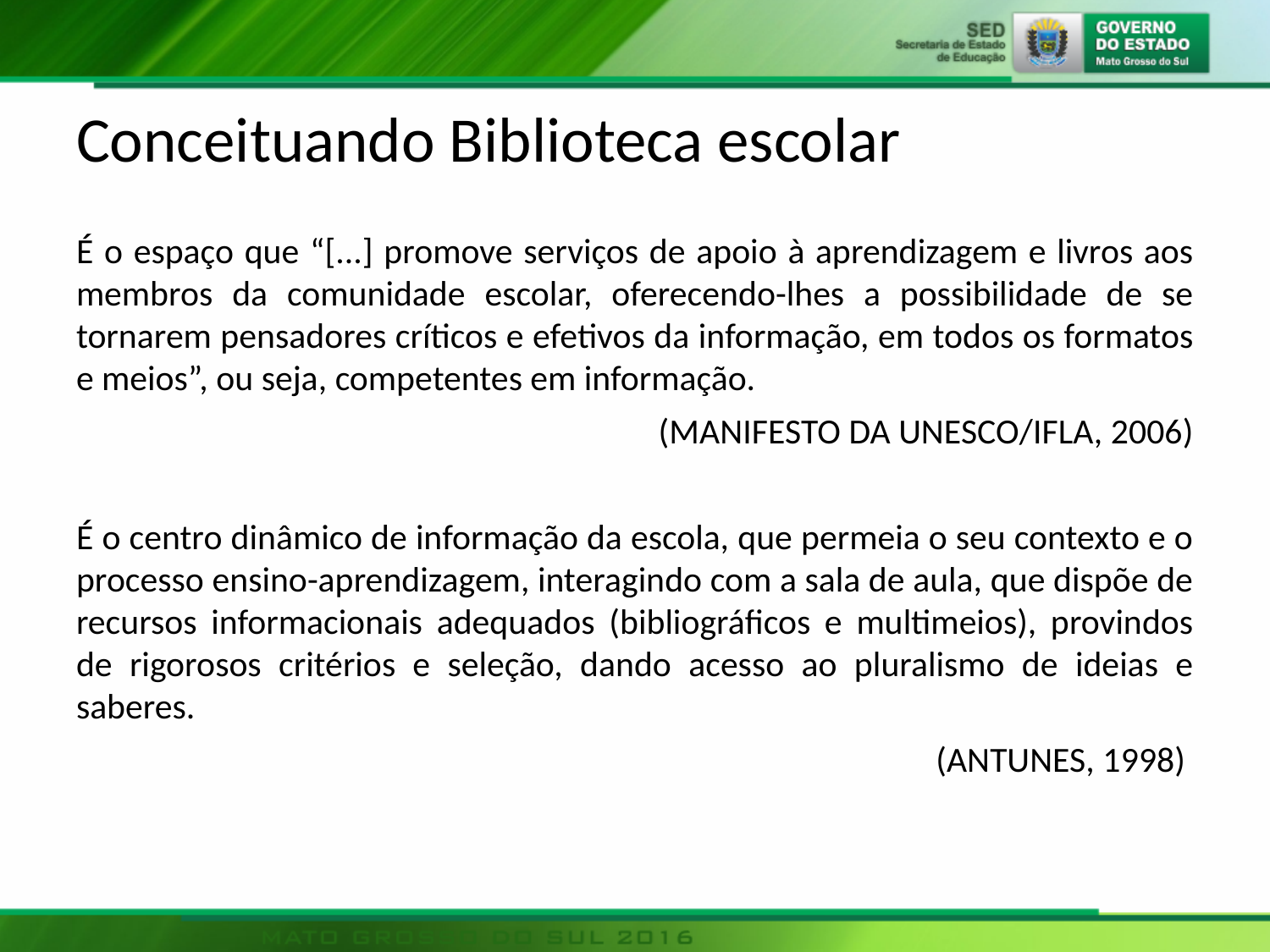

# Conceituando Biblioteca escolar
É o espaço que “[...] promove serviços de apoio à aprendizagem e livros aos membros da comunidade escolar, oferecendo-lhes a possibilidade de se tornarem pensadores críticos e efetivos da informação, em todos os formatos e meios”, ou seja, competentes em informação.
(MANIFESTO DA UNESCO/IFLA, 2006)

É o centro dinâmico de informação da escola, que permeia o seu contexto e o processo ensino-aprendizagem, interagindo com a sala de aula, que dispõe de recursos informacionais adequados (bibliográficos e multimeios), provindos de rigorosos critérios e seleção, dando acesso ao pluralismo de ideias e saberes.
(ANTUNES, 1998)